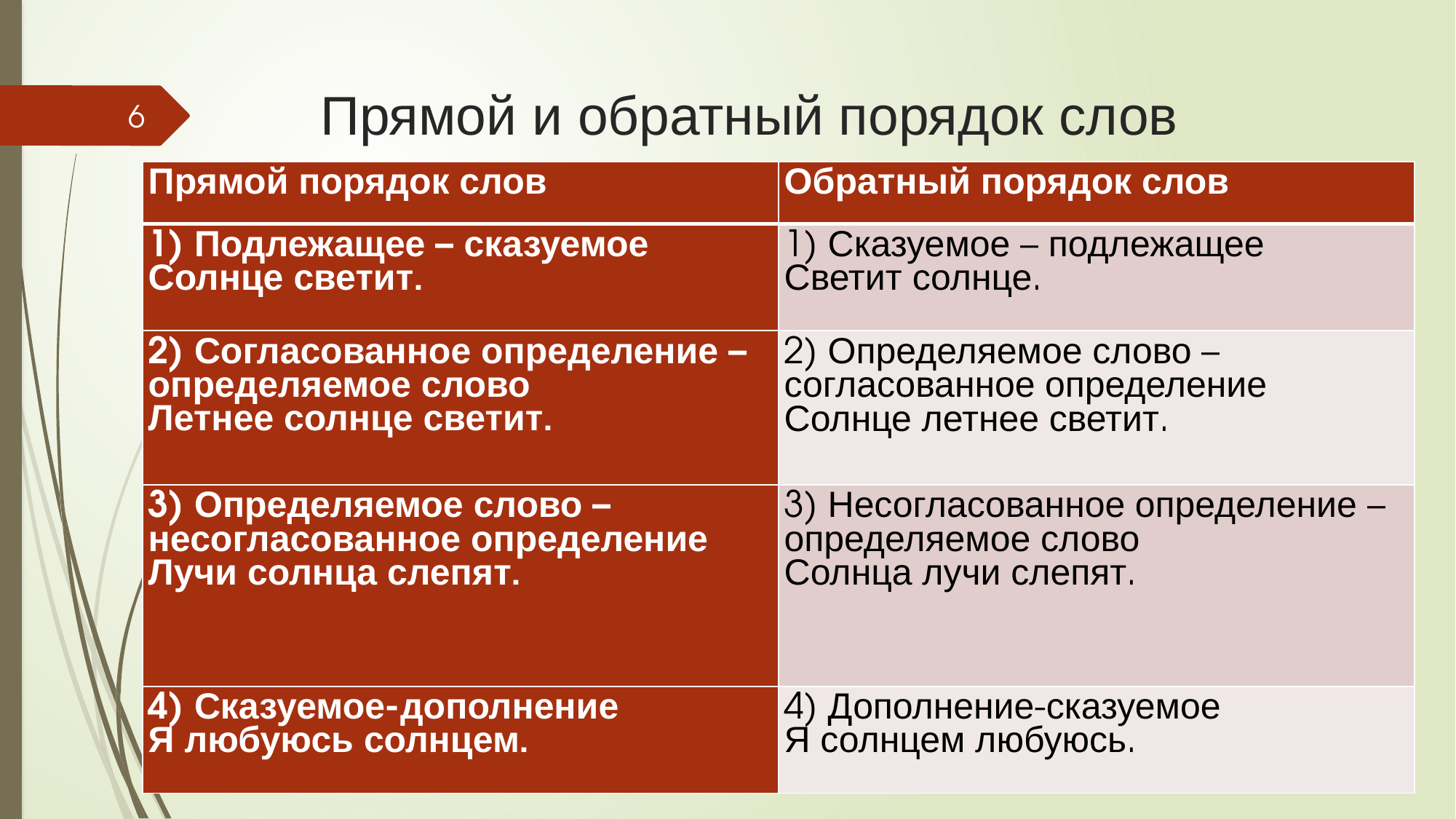

# Прямой и обратный порядок слов
6
| Прямой порядок слов | Обратный порядок слов |
| --- | --- |
| 1) Подлежащее – сказуемое Солнце светит. | 1) Сказуемое – подлежащее Светит солнце. |
| 2) Согласованное определение – определяемое слово Летнее солнце светит. | 2) Определяемое слово – согласованное определение Солнце летнее светит. |
| 3) Определяемое слово – несогласованное определение Лучи солнца слепят. | 3) Несогласованное определение – определяемое слово Солнца лучи слепят. |
| 4) Сказуемое-дополнение Я любуюсь солнцем. | 4) Дополнение-сказуемое Я солнцем любуюсь. |
Бобкова С.В., учитель русского языка и литературы МОАУ СОШ № 5 им. К. Н. Чубаровой г. Свободного